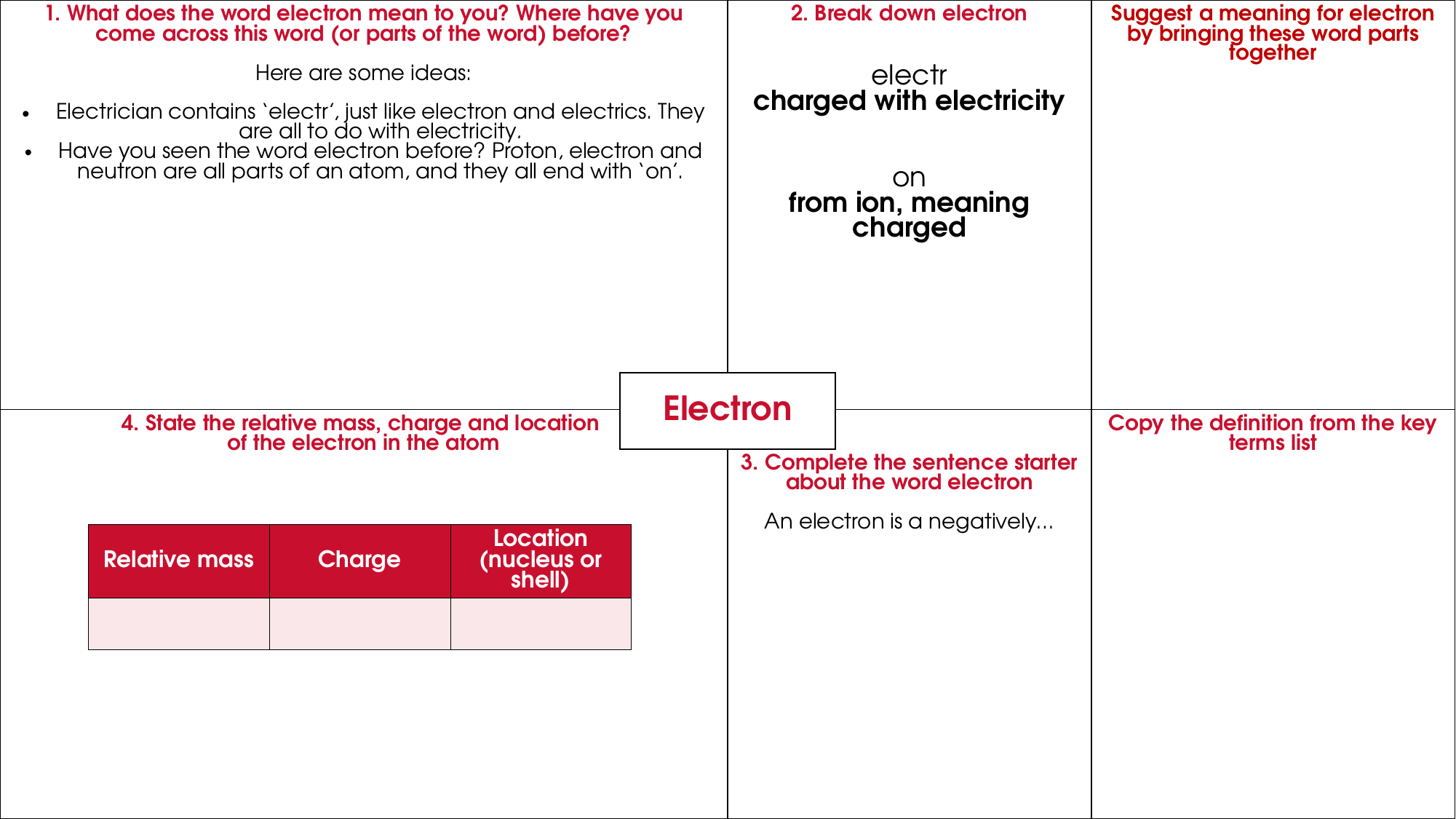

| 1. What does the word electron mean to you? Where have you come across this word (or parts of the word) before? Here are some ideas: Electrician contains ‘electr’, just like electron and electrics. They are all to do with electricity. Have you seen the word electron before? Proton, electron and neutron are all parts of an atom, and they all end with ‘on’. | 2. Break down electron electr charged with electricity on from ion, meaning charged | Suggest a meaning for electron by bringing these word parts together |
| --- | --- | --- |
| 4. State the relative mass, charge and location of the electron in the atom | 3. Complete the sentence starter about the word electron An electron is a negatively… | Copy the definition from the key terms list |
| Electron |
| --- |
| Relative mass | Charge | Location (nucleus or shell) |
| --- | --- | --- |
|  |  |  |